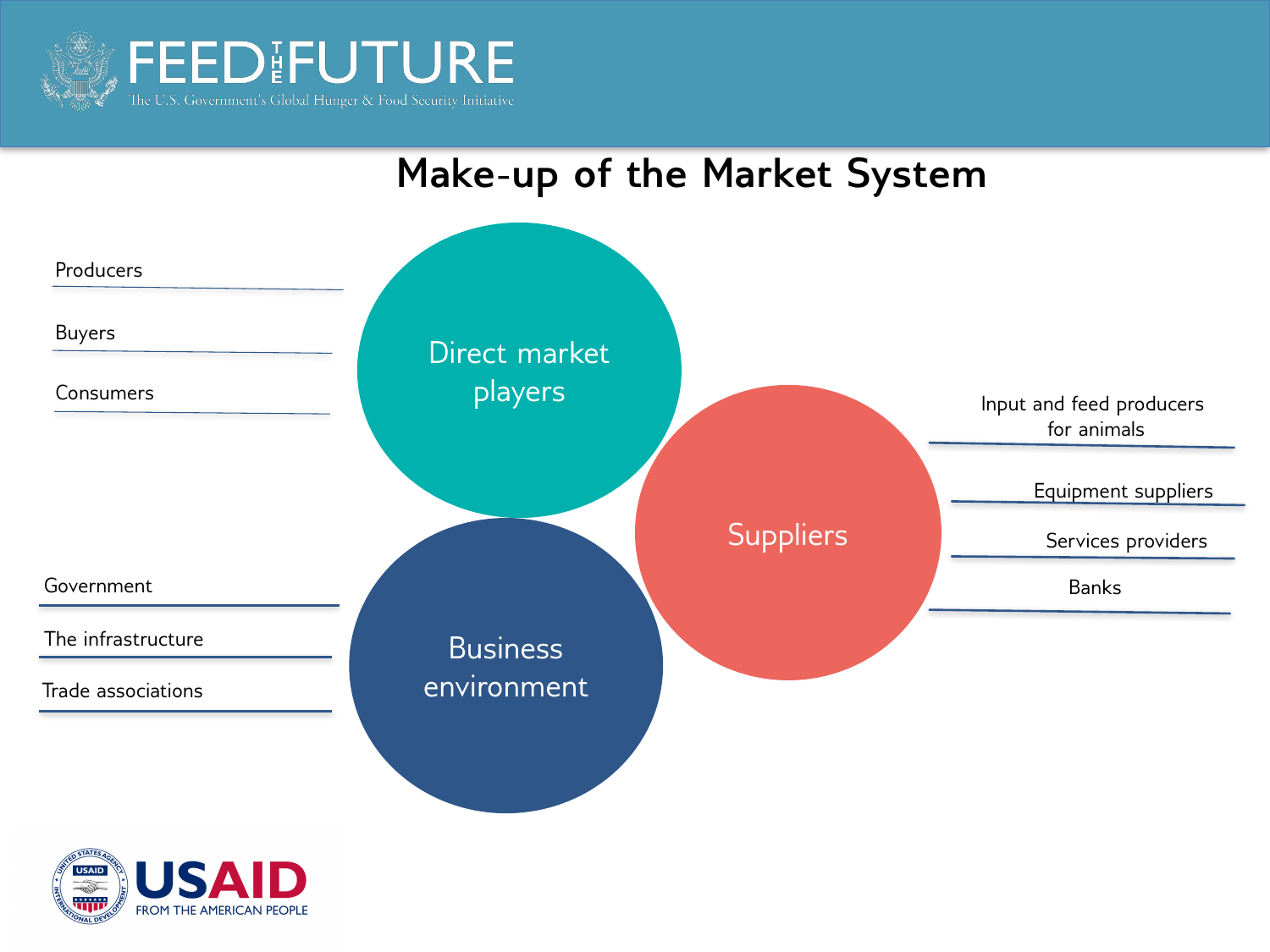

Make-up of the Market System
Direct market players
Producers
Buyers
Consumers
Input and feed producers
 for animals
Suppliers
Equipment suppliers
Business environment
Services providers
Government
Banks
The infrastructure
Trade associations